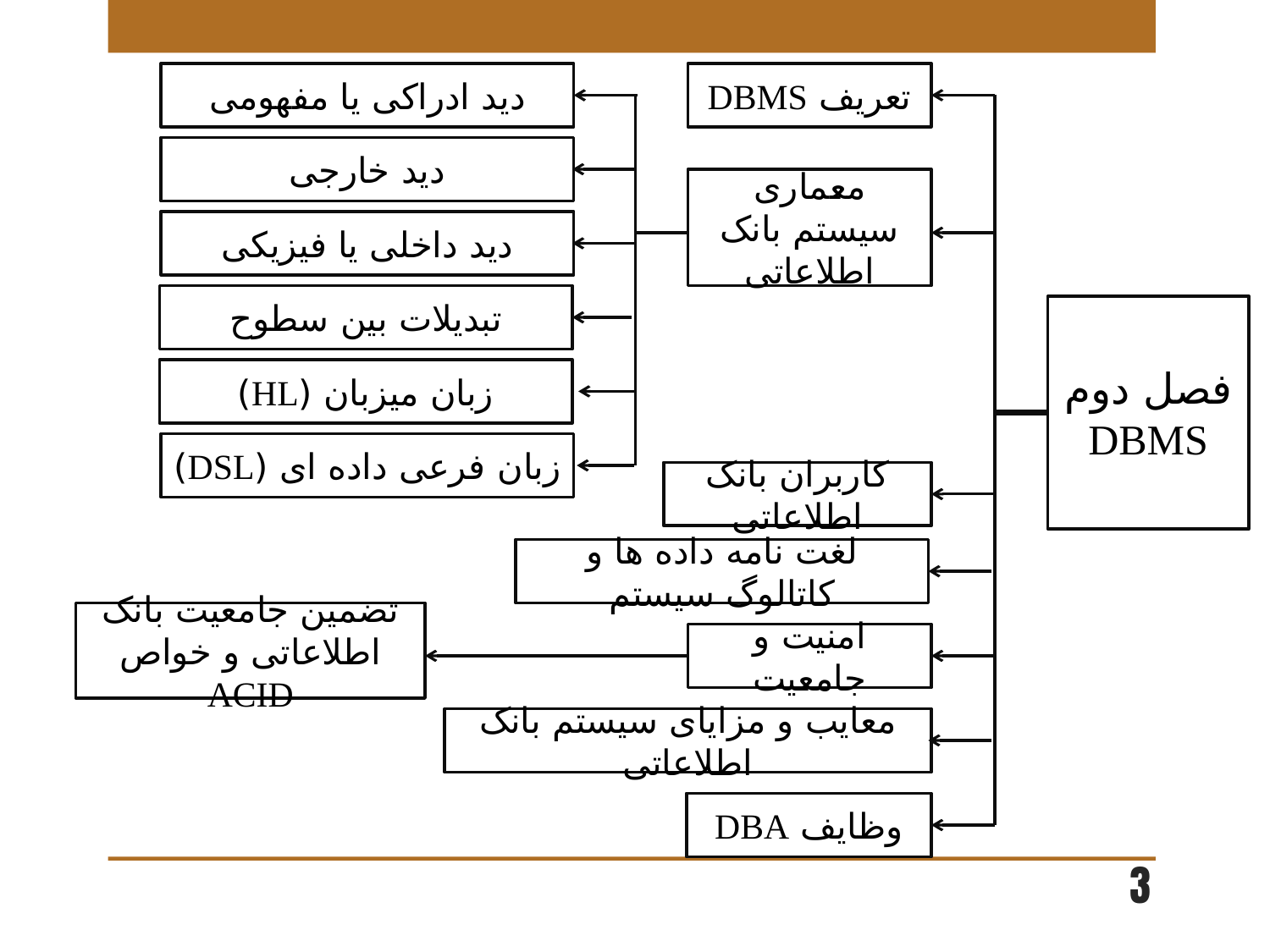

دید ادراکی یا مفهومی
تعریف DBMS
دید خارجی
معماری سیستم بانک اطلاعاتی
دید داخلی یا فیزیکی
تبدیلات بین سطوح
فصل دوم DBMS
زبان میزبان (HL)
زبان فرعی داده ای (DSL)
کاربران بانک اطلاعاتی
لغت نامه داده ها و کاتالوگ سیستم
تضمین جامعیت بانک اطلاعاتی و خواص ACID
امنیت و جامعیت
معایب و مزایای سیستم بانک اطلاعاتی
وظایف DBA
3